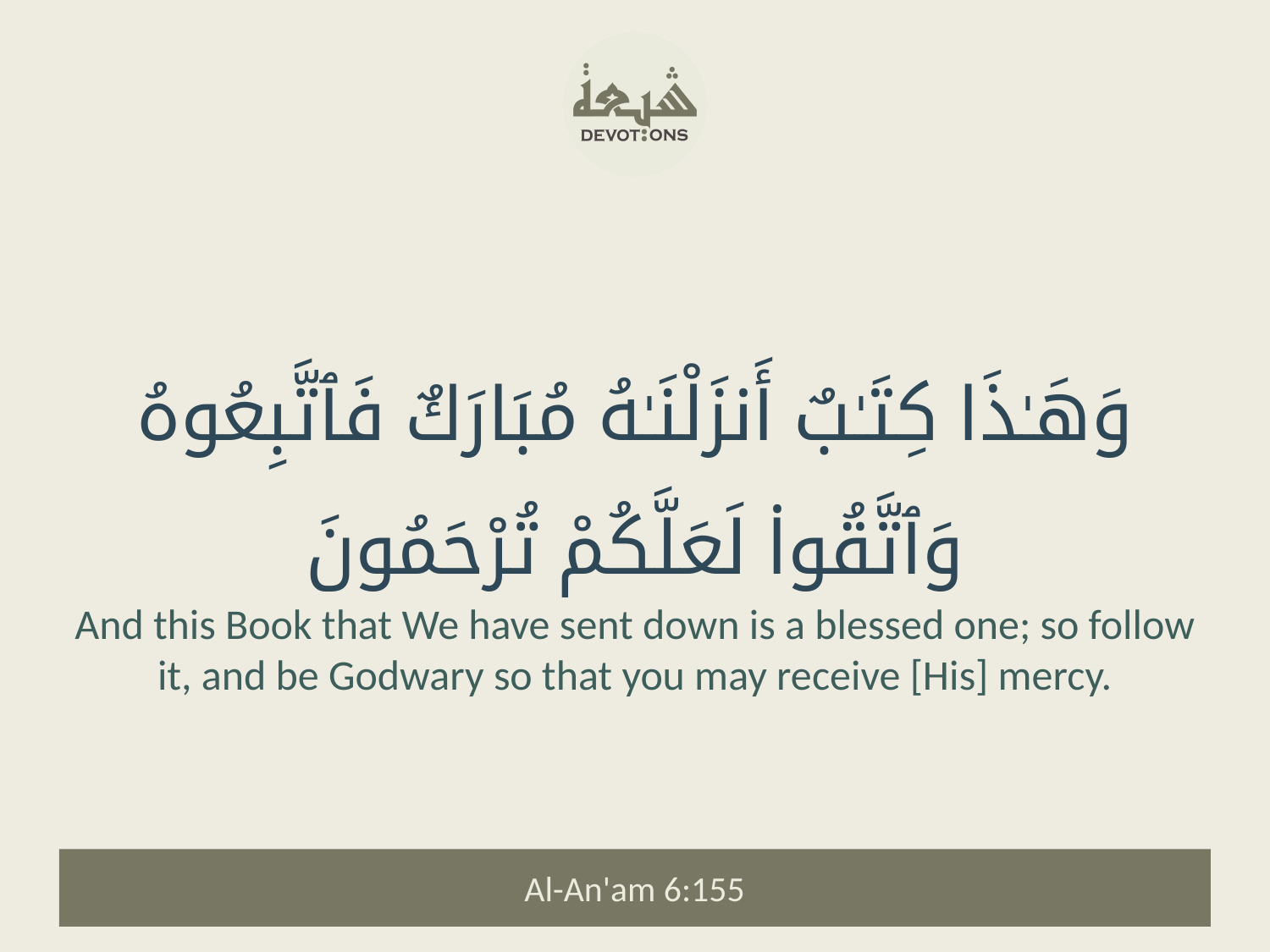

وَهَـٰذَا كِتَـٰبٌ أَنزَلْنَـٰهُ مُبَارَكٌ فَٱتَّبِعُوهُ وَٱتَّقُوا۟ لَعَلَّكُمْ تُرْحَمُونَ
And this Book that We have sent down is a blessed one; so follow it, and be Godwary so that you may receive [His] mercy.
Al-An'am 6:155